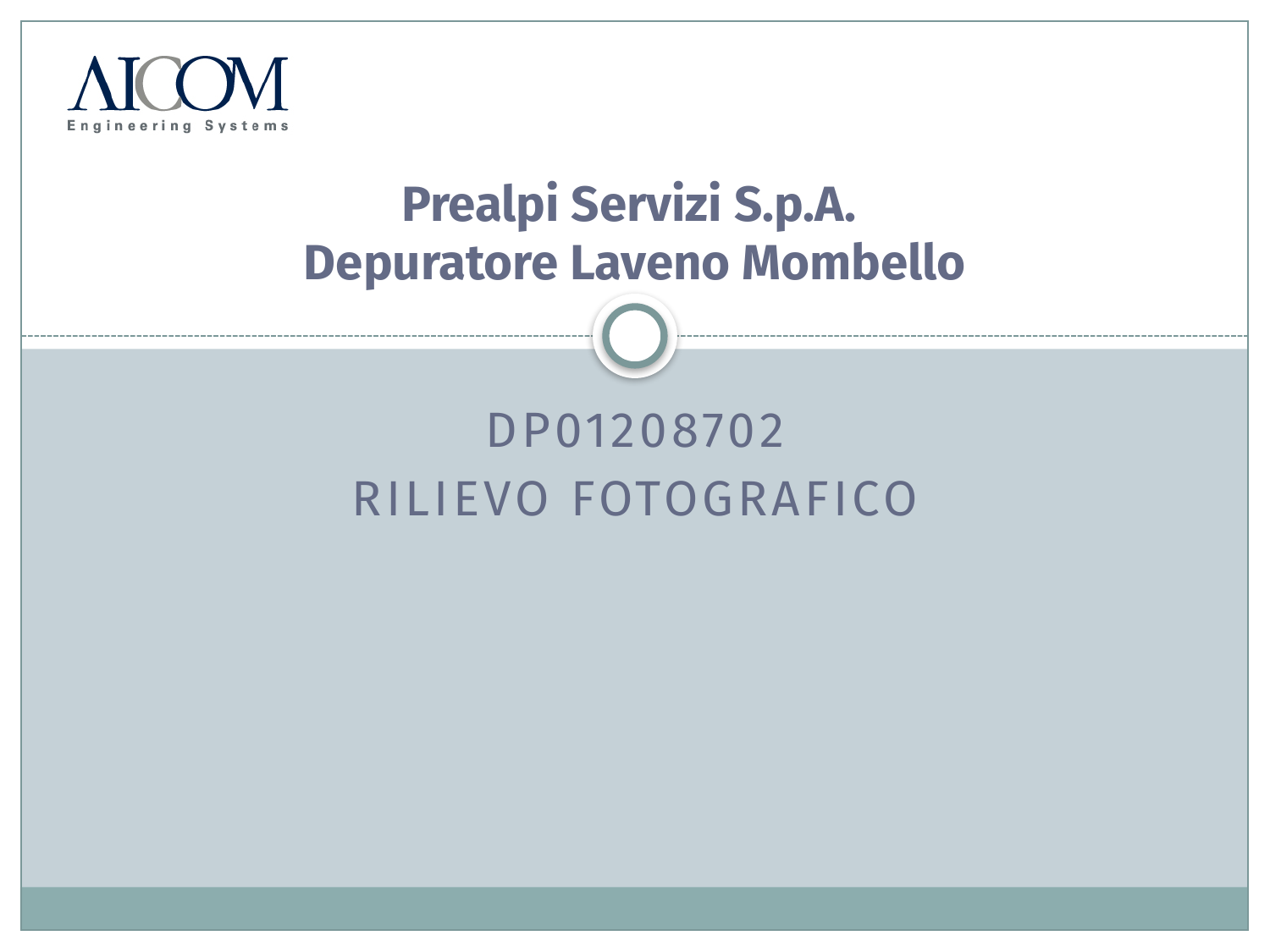

# Prealpi Servizi S.p.A. Depuratore Laveno Mombello
DP01208702
Rilievo fotografico